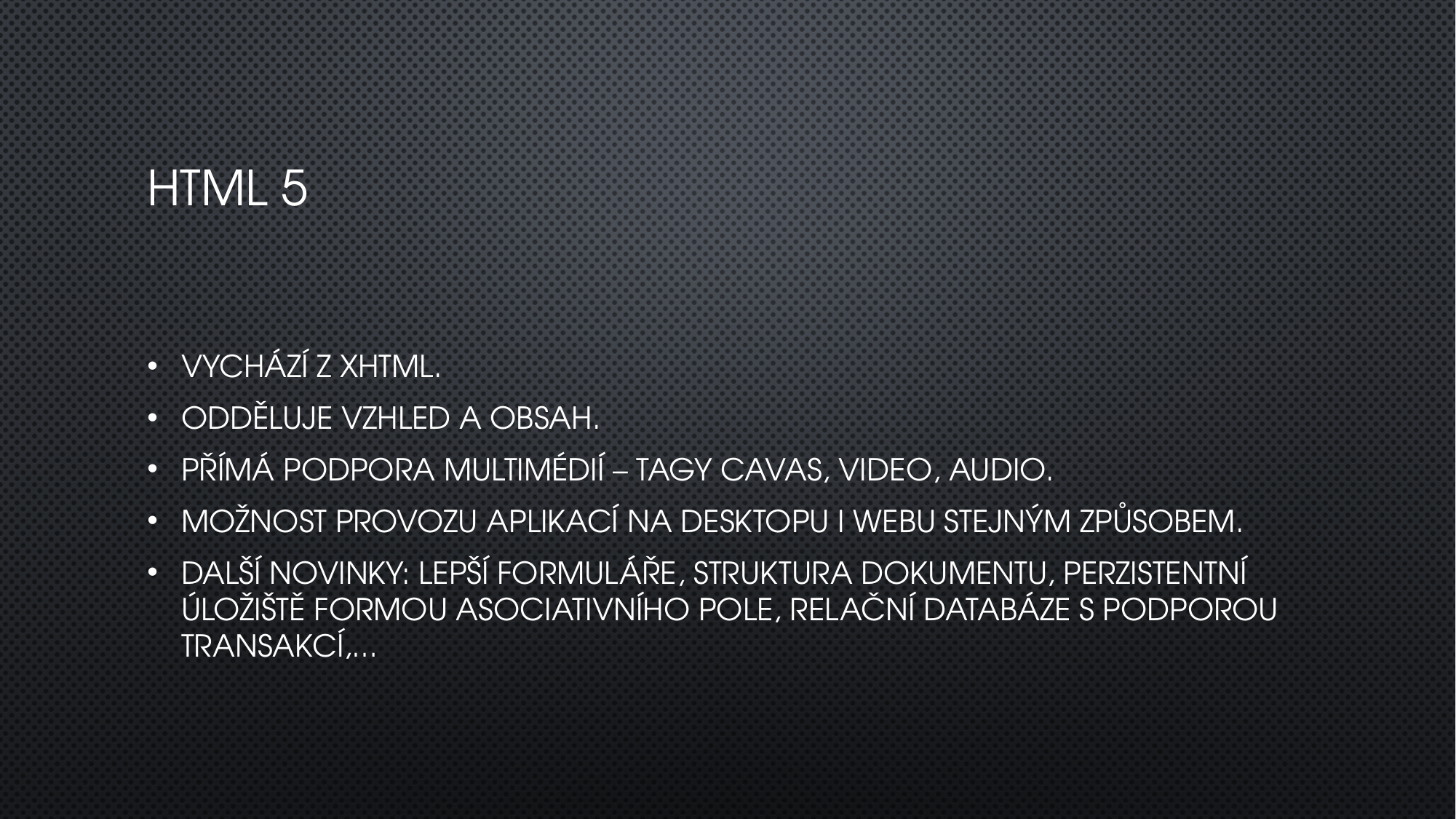

# HTML 5
Vychází z XHTML.
Odděluje vzhled a obsah.
Přímá podpora multimédií – tagy cavas, video, audio.
Možnost provozu aplikací na desktopu i webu stejným způsobem.
Další novinky: lepší formuláře, struktura dokumentu, perzistentní úložiště formou asociativního pole, relační databáze s podporou transakcí,…